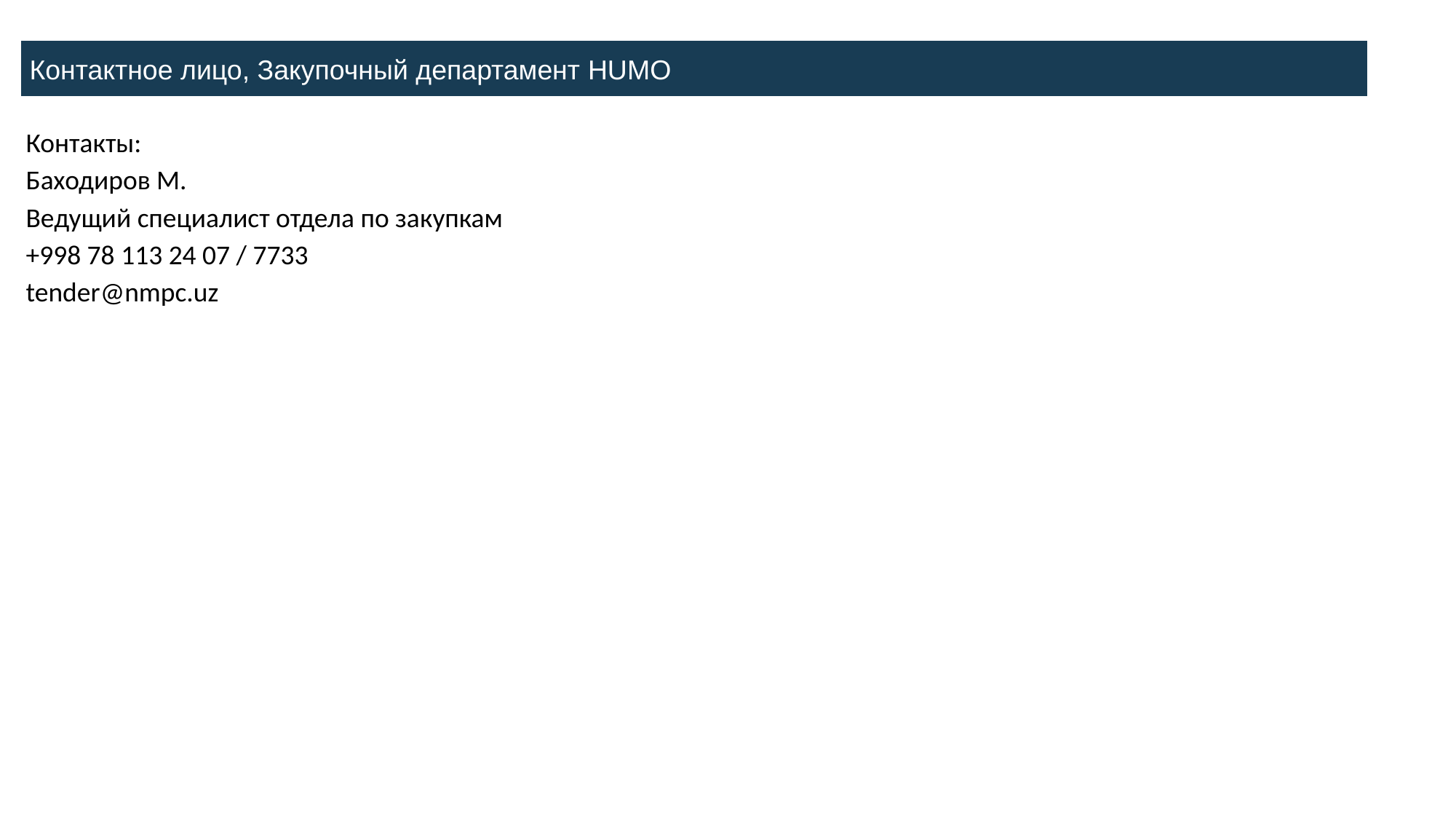

Контактное лицо, Закупочный департамент HUMO
Контакты:
Баходиров М.
Ведущий специалист отдела по закупкам
+998 78 113 24 07 / 7733
tender@nmpc.uz